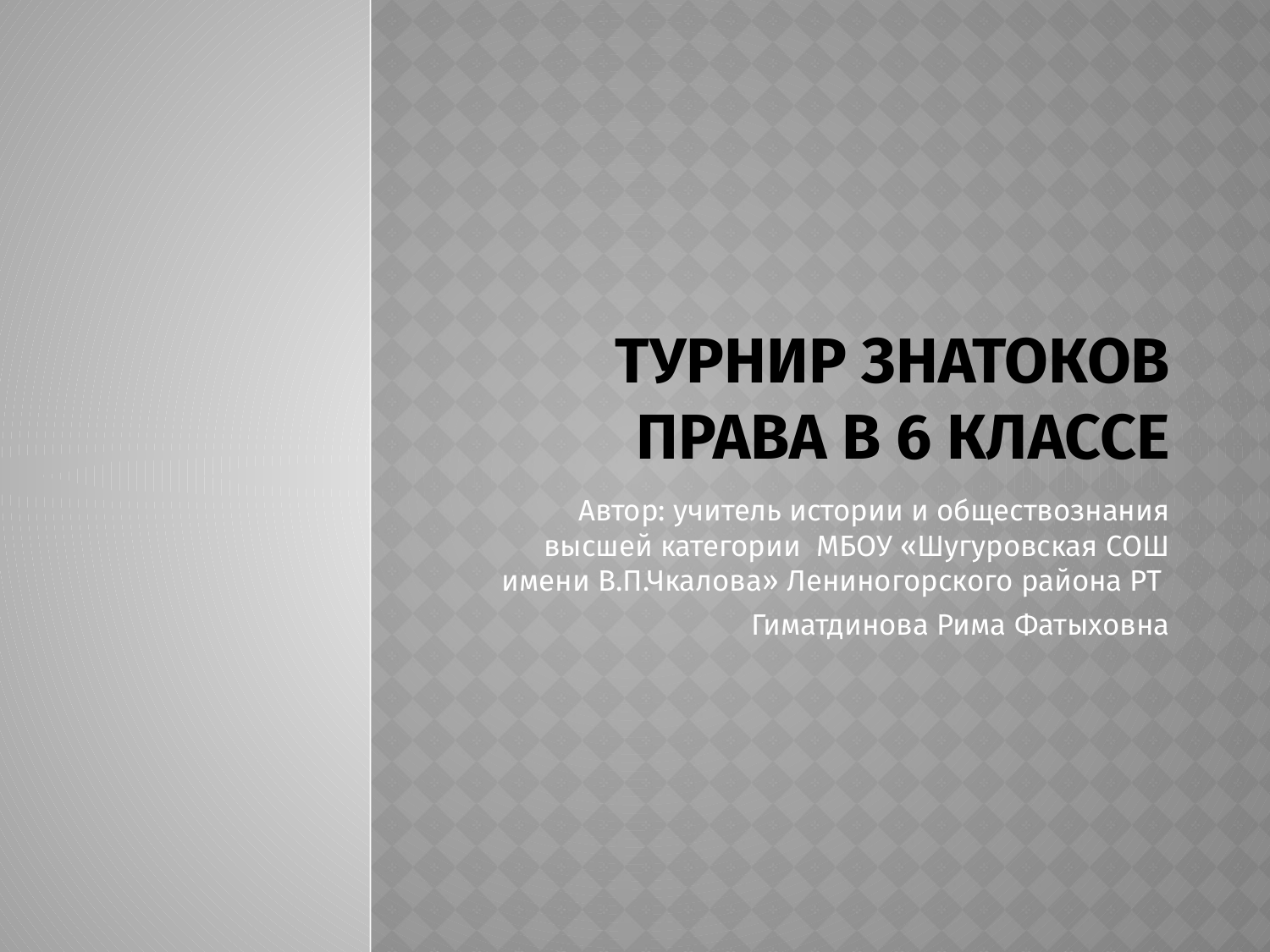

# Турнир знатоков права в 6 классе
Автор: учитель истории и обществознания высшей категории  МБОУ «Шугуровская СОШ имени В.П.Чкалова» Лениногорского района РТ
Гиматдинова Рима Фатыховна